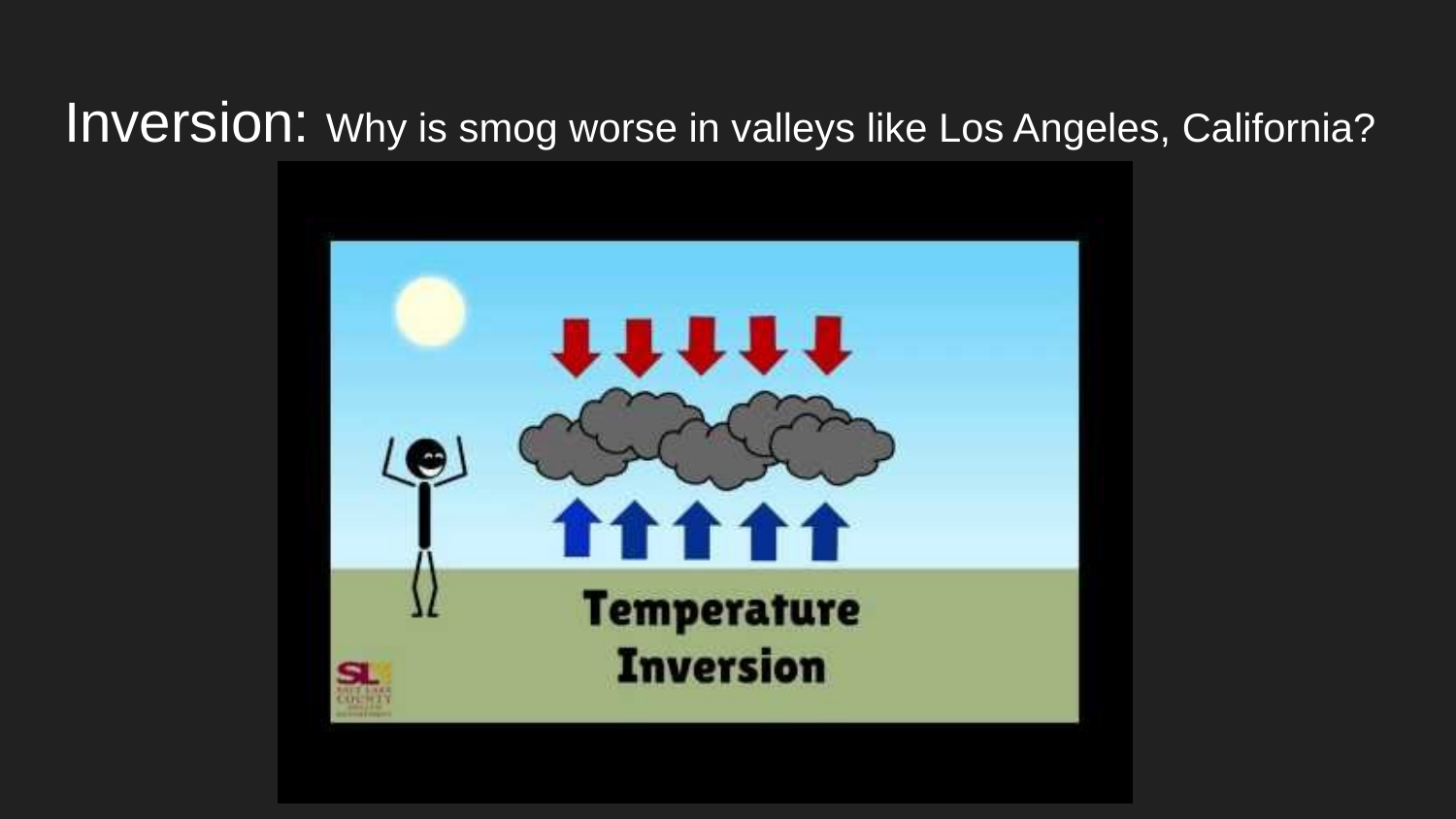

# Inversion: Why is smog worse in valleys like Los Angeles, California?